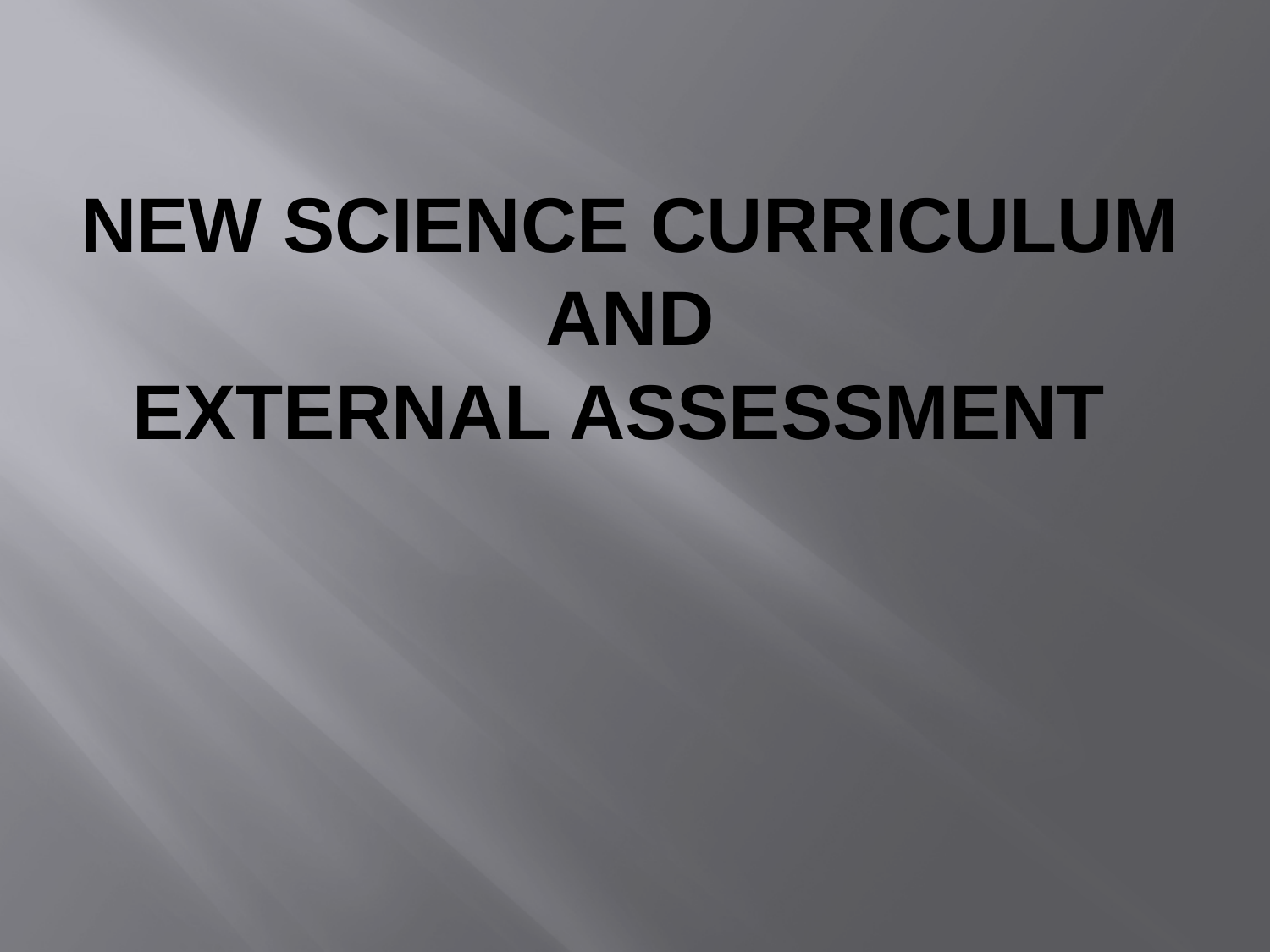

# New Science Curriculum and External Assessment